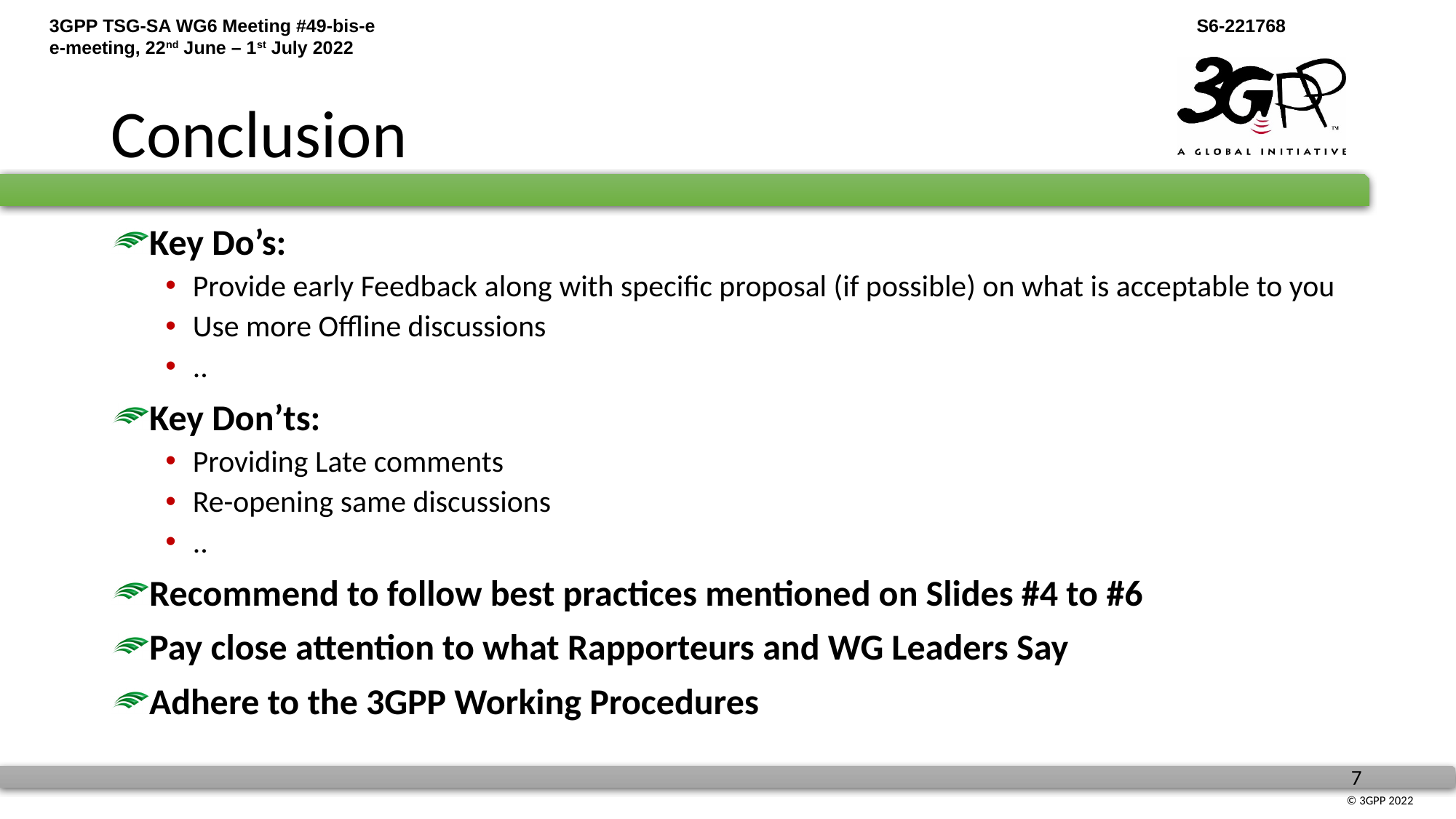

# Conclusion
Key Do’s:
Provide early Feedback along with specific proposal (if possible) on what is acceptable to you
Use more Offline discussions
..
Key Don’ts:
Providing Late comments
Re-opening same discussions
..
Recommend to follow best practices mentioned on Slides #4 to #6
Pay close attention to what Rapporteurs and WG Leaders Say
Adhere to the 3GPP Working Procedures